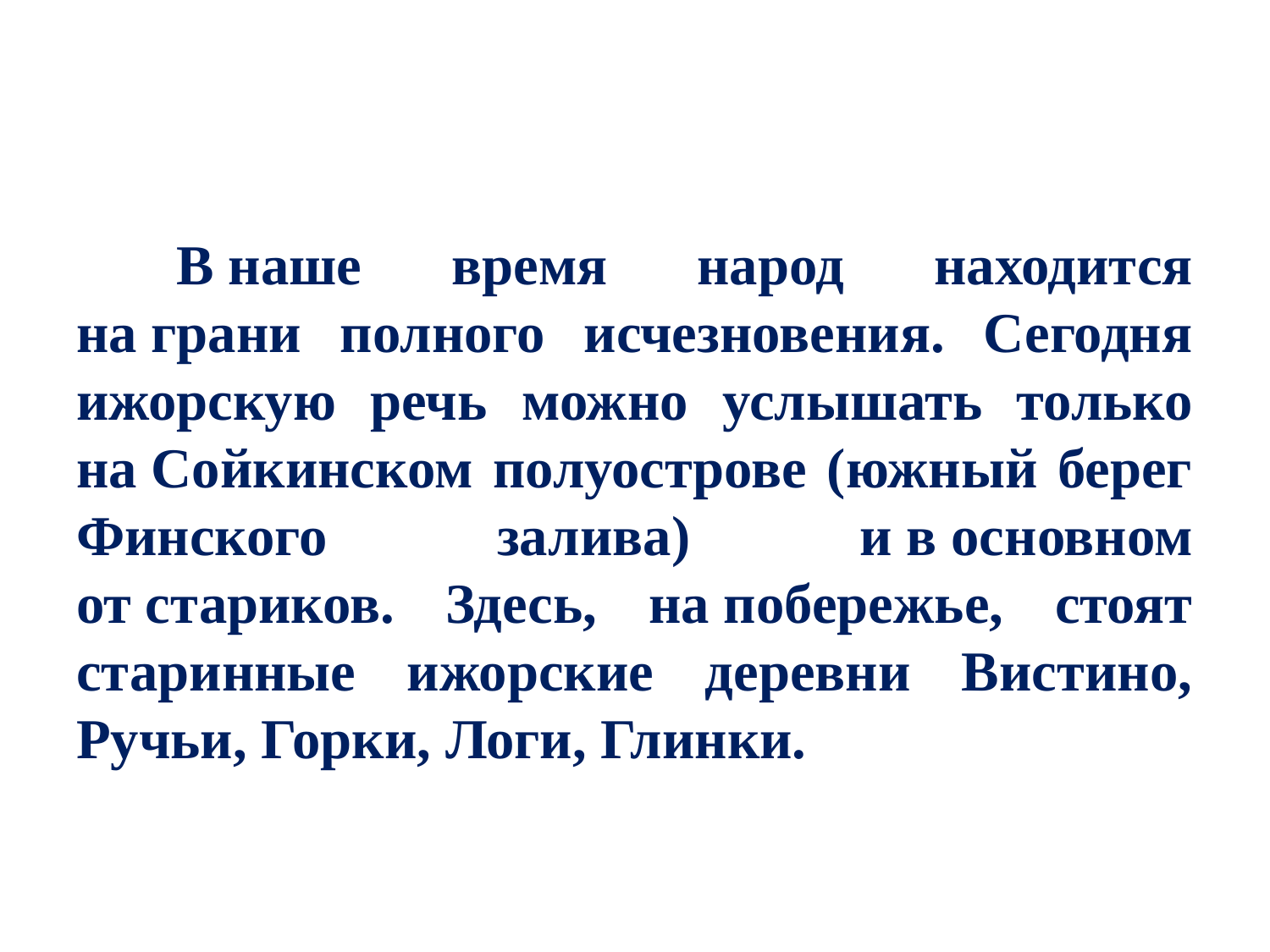

#
В наше время народ находится на грани полного исчезновения. Сегодня ижорскую речь можно услышать только на Сойкинском полуострове (южный берег Финского залива) и в основном от стариков. Здесь, на побережье, стоят старинные ижорские деревни Вистино, Ручьи, Горки, Логи, Глинки.